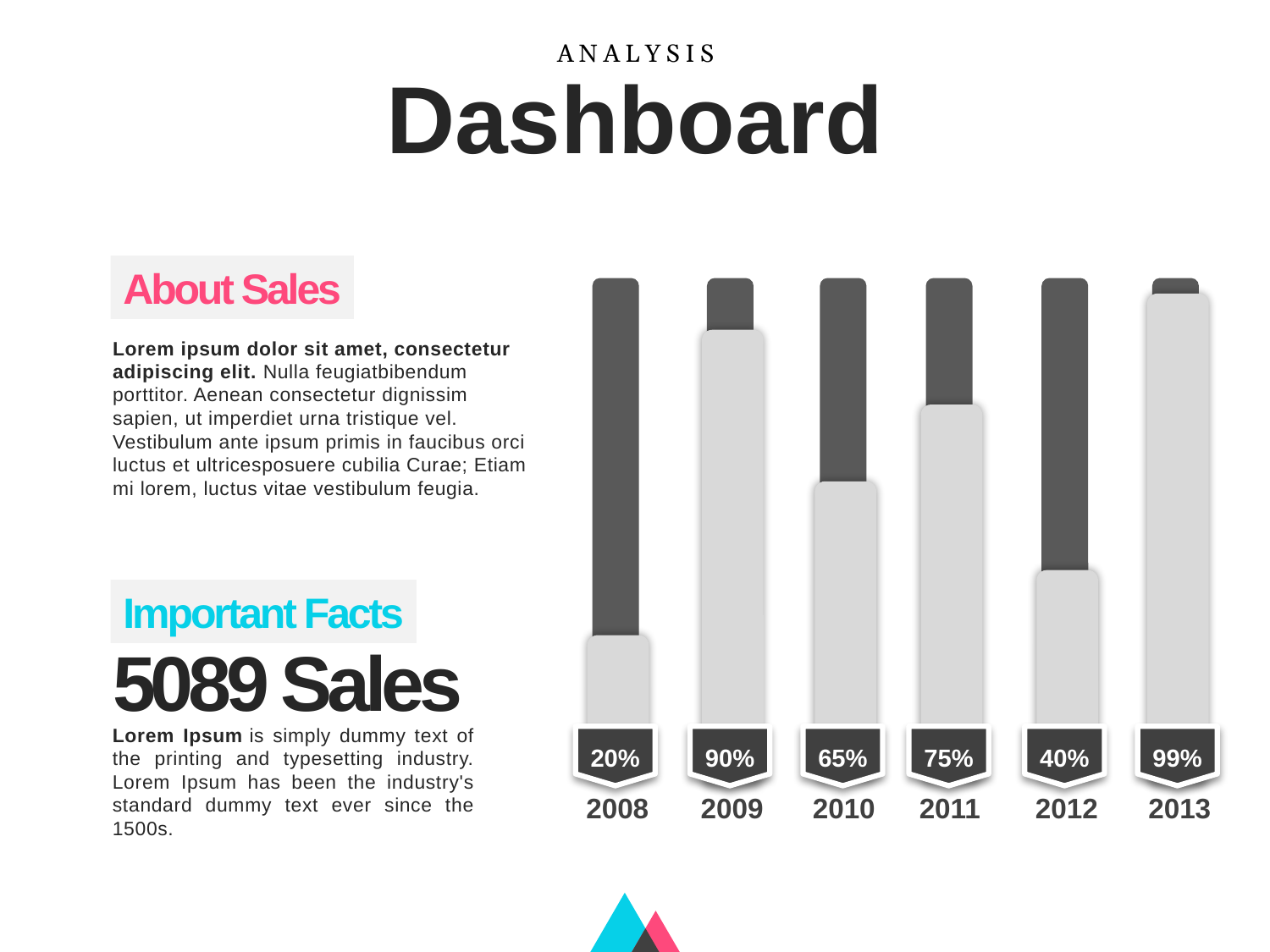

ANALYSIS
Dashboard
About Sales

Lorem ipsum dolor sit amet, consectetur adipiscing elit. Nulla feugiatbibendum porttitor. Aenean consectetur dignissim sapien, ut imperdiet urna tristique vel. Vestibulum ante ipsum primis in faucibus orci luctus et ultricesposuere cubilia Curae; Etiam mi lorem, luctus vitae vestibulum feugia.

Important Facts

5089 Sales
Lorem Ipsum is simply dummy text of the printing and typesetting industry. Lorem Ipsum has been the industry's standard dummy text ever since the 1500s.
20%
90%
65%
75%
40%
99%
2008
2009
2010
2011
2012
2013